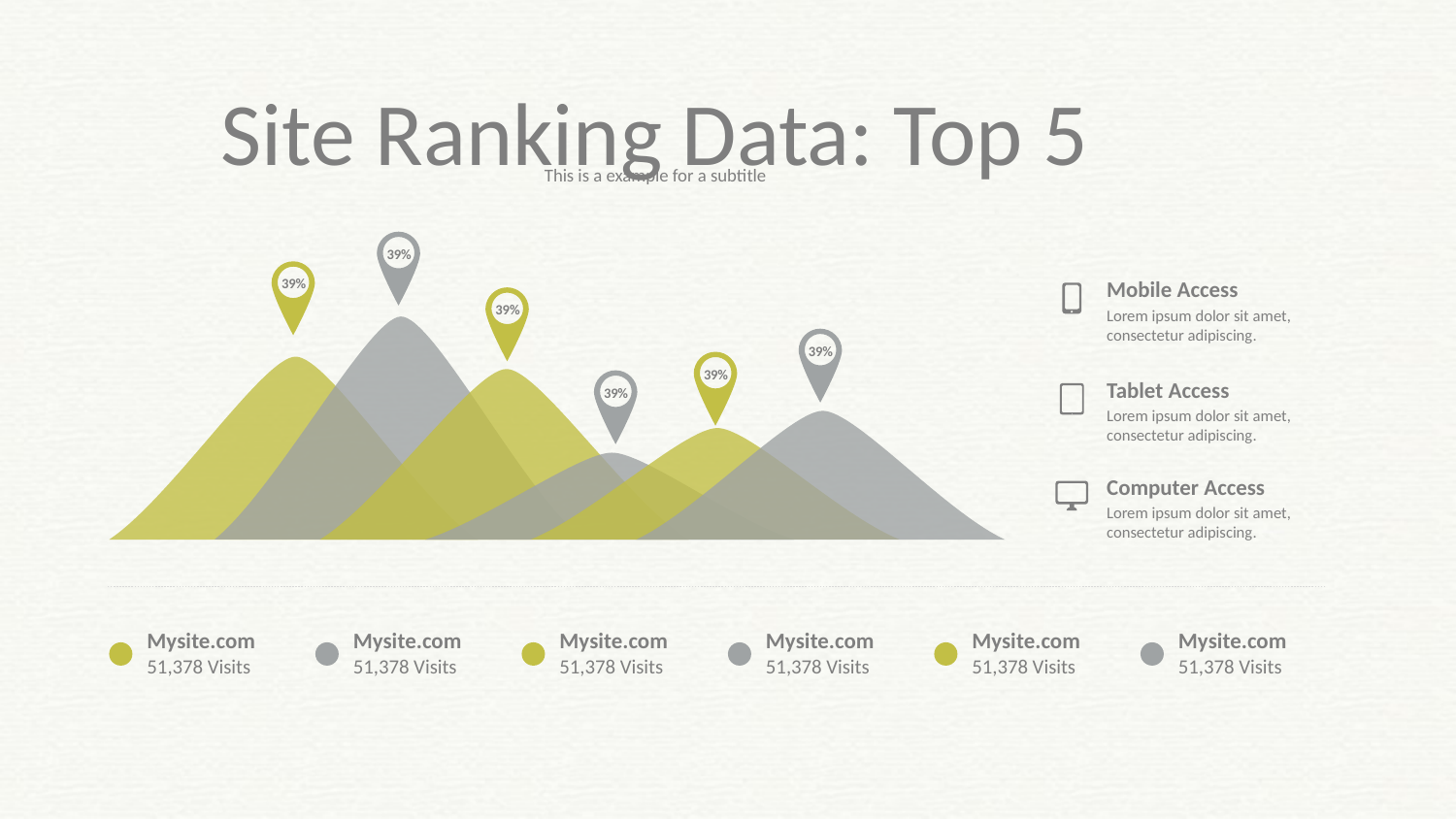

Site Ranking Data: Top 5
This is a example for a subtitle

39%

39%
Mobile Access
Lorem ipsum dolor sit amet, consectetur adipiscing.

39%

39%

39%

Tablet Access
Lorem ipsum dolor sit amet, consectetur adipiscing.

39%

Computer Access
Lorem ipsum dolor sit amet, consectetur adipiscing.

Mysite.com
51,378 Visits

Mysite.com
51,378 Visits

Mysite.com
51,378 Visits

Mysite.com
51,378 Visits

Mysite.com
51,378 Visits

Mysite.com
51,378 Visits